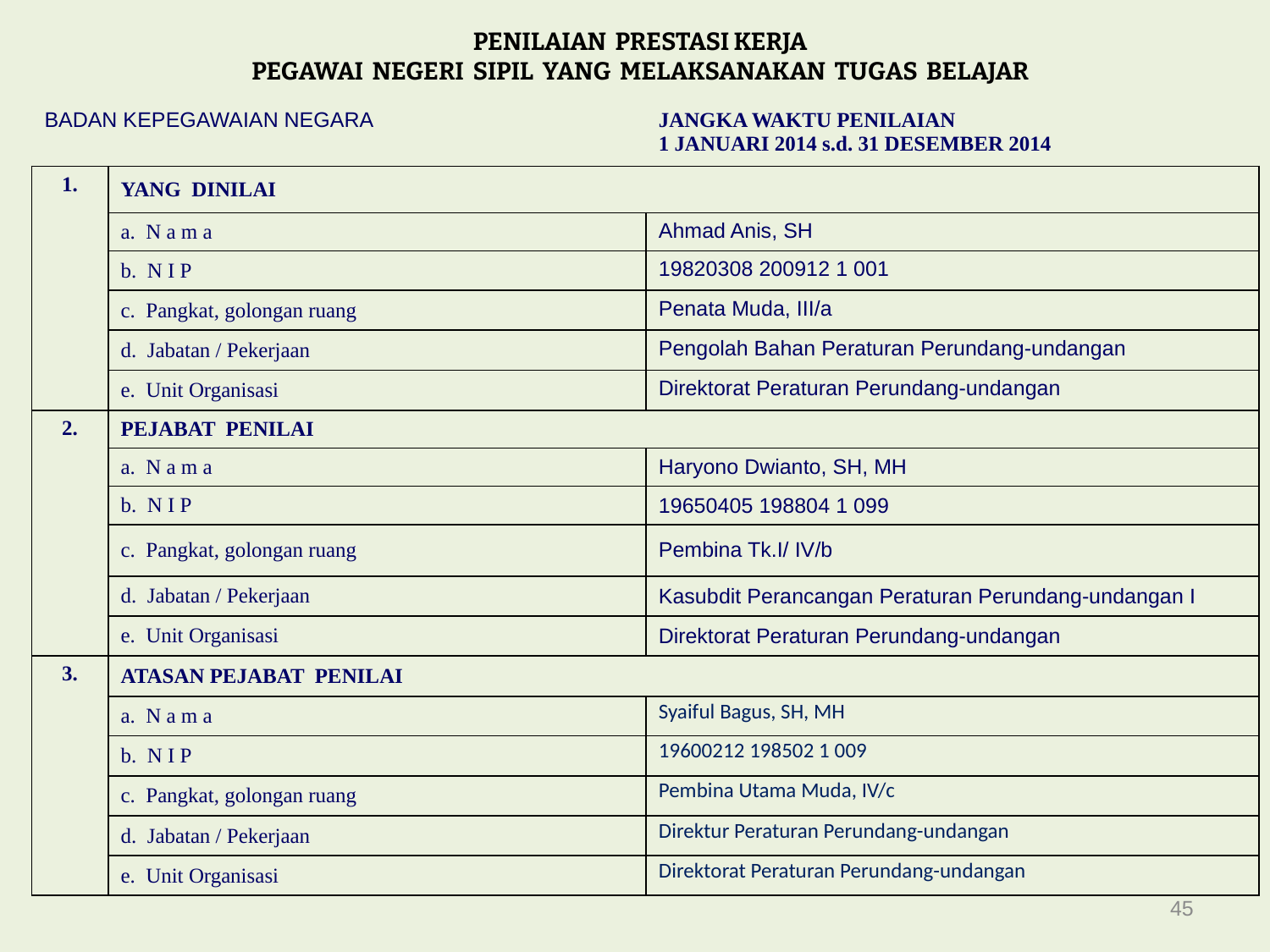

PENILAIAN  PRESTASI KERJA
PEGAWAI  NEGERI  SIPIL  YANG  MELAKSANAKAN  TUGAS  BELAJAR
| BADAN KEPEGAWAIAN NEGARA |  | JANGKA WAKTU PENILAIAN 1 JANUARI 2014 s.d. 31 DESEMBER 2014 |
| --- | --- | --- |
| 1. | YANG DINILAI |  |
|  | a. N a m a | Ahmad Anis, SH |
|  | b. N I P | 19820308 200912 1 001 |
|  | c. Pangkat, golongan ruang | Penata Muda, III/a |
|  | d. Jabatan / Pekerjaan | Pengolah Bahan Peraturan Perundang-undangan |
|  | e. Unit Organisasi | Direktorat Peraturan Perundang-undangan |
| 2. | PEJABAT PENILAI |  |
|  | a. N a m a | Haryono Dwianto, SH, MH |
|  | b. N I P | 19650405 198804 1 099 |
|  | c. Pangkat, golongan ruang | Pembina Tk.I/ IV/b |
|  | d. Jabatan / Pekerjaan | Kasubdit Perancangan Peraturan Perundang-undangan I |
|  | e. Unit Organisasi | Direktorat Peraturan Perundang-undangan |
| 3. | ATASAN PEJABAT PENILAI |  |
|  | a. N a m a | Syaiful Bagus, SH, MH |
|  | b. N I P | 19600212 198502 1 009 |
|  | c. Pangkat, golongan ruang | Pembina Utama Muda, IV/c |
|  | d. Jabatan / Pekerjaan | Direktur Peraturan Perundang-undangan |
|  | e. Unit Organisasi | Direktorat Peraturan Perundang-undangan |
45